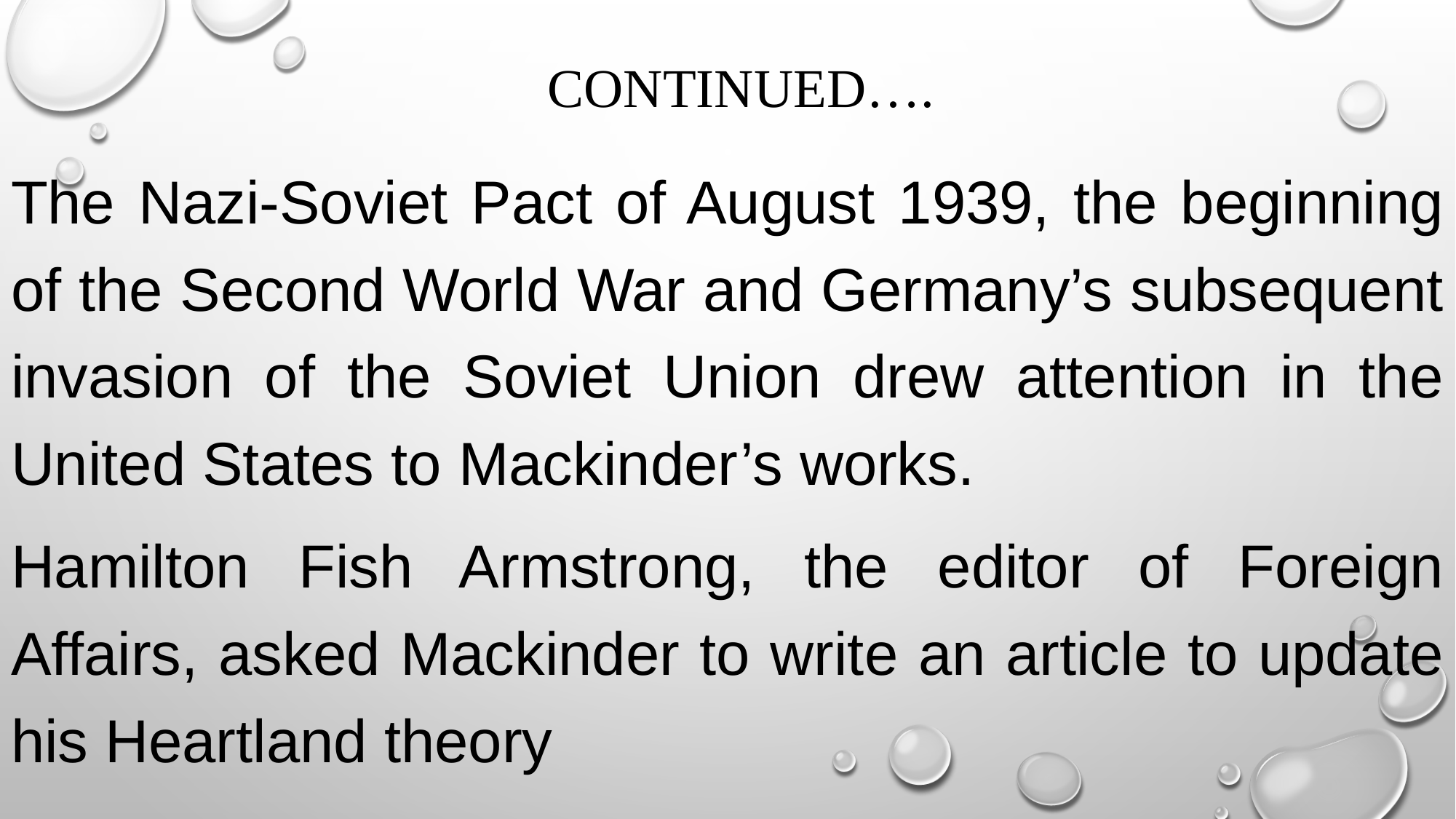

# continued….
The Nazi-Soviet Pact of August 1939, the beginning of the Second World War and Germany’s subsequent invasion of the Soviet Union drew attention in the United States to Mackinder’s works.
Hamilton Fish Armstrong, the editor of Foreign Affairs, asked Mackinder to write an article to update his Heartland theory